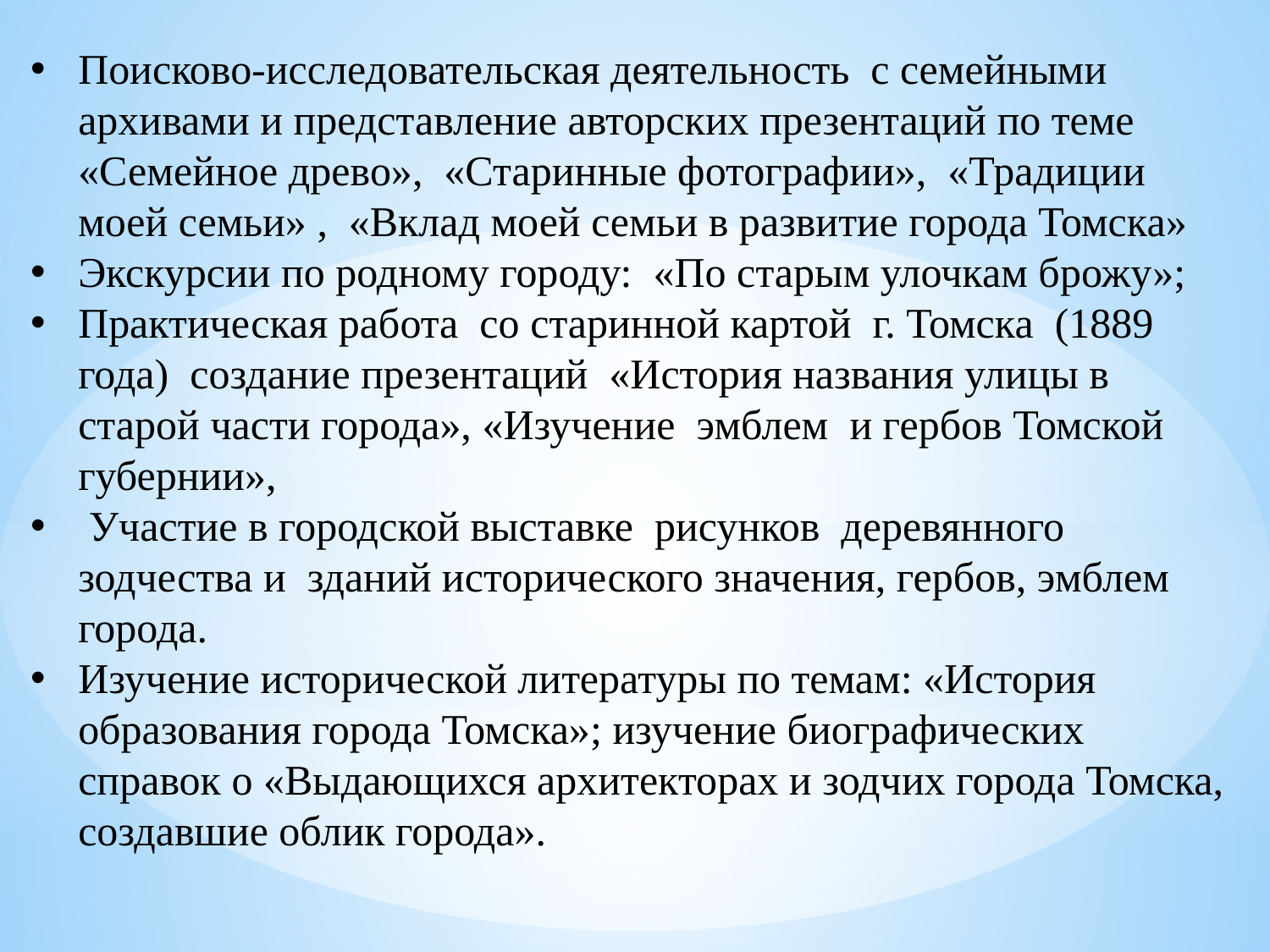

Поисково-исследовательская деятельность  с семейными архивами и представление авторских презентаций по теме «Семейное древо»,  «Старинные фотографии»,  «Традиции моей семьи» ,  «Вклад моей семьи в развитие города Томска»
Экскурсии по родному городу:  «По старым улочкам брожу»;
Практическая работа  со старинной картой  г. Томска  (1889 года)  создание презентаций  «История названия улицы в старой части города», «Изучение  эмблем  и гербов Томской губернии»,
 Участие в городской выставке  рисунков  деревянного зодчества и  зданий исторического значения, гербов, эмблем города.
Изучение исторической литературы по темам: «История образования города Томска»; изучение биографических справок о «Выдающихся архитекторах и зодчих города Томска, создавшие облик города».